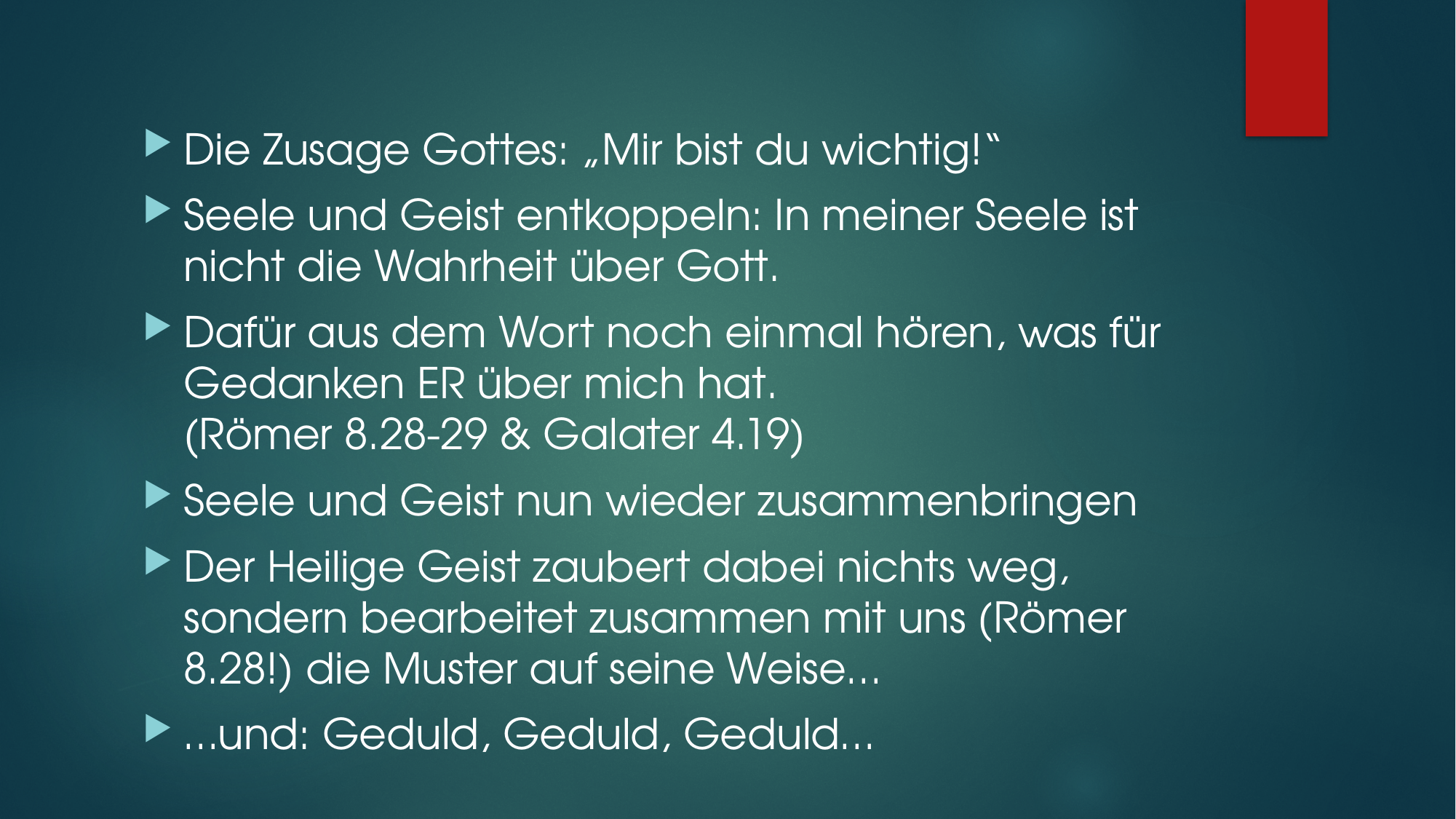

#
Die Zusage Gottes: „Mir bist du wichtig!“
Seele und Geist entkoppeln: In meiner Seele ist nicht die Wahrheit über Gott.
Dafür aus dem Wort noch einmal hören, was für Gedanken ER über mich hat.
(Römer 8.28-29 & Galater 4.19)
Seele und Geist nun wieder zusammenbringen
Der Heilige Geist zaubert dabei nichts weg, sondern bearbeitet zusammen mit uns (Römer 8.28!) die Muster auf seine Weise…
…und: Geduld, Geduld, Geduld…